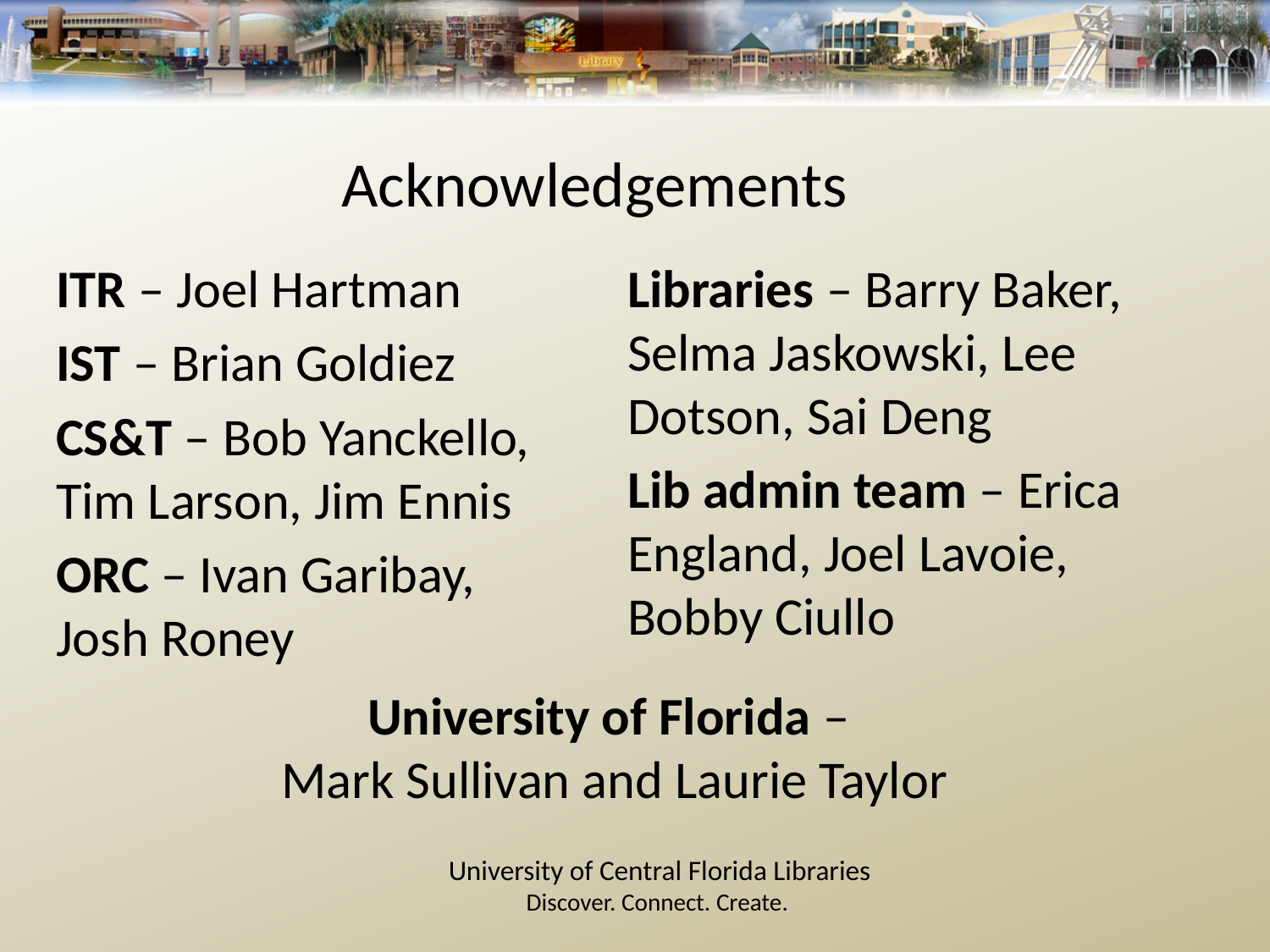

Acknowledgements
ITR – Joel Hartman
IST – Brian Goldiez
CS&T – Bob Yanckello, Tim Larson, Jim Ennis
ORC – Ivan Garibay,
Josh Roney

Libraries – Barry Baker, Selma Jaskowski, Lee Dotson, Sai Deng
Lib admin team – Erica England, Joel Lavoie, Bobby Ciullo
University of Florida –
Mark Sullivan and Laurie Taylor
University of Central Florida Libraries
Discover. Connect. Create.